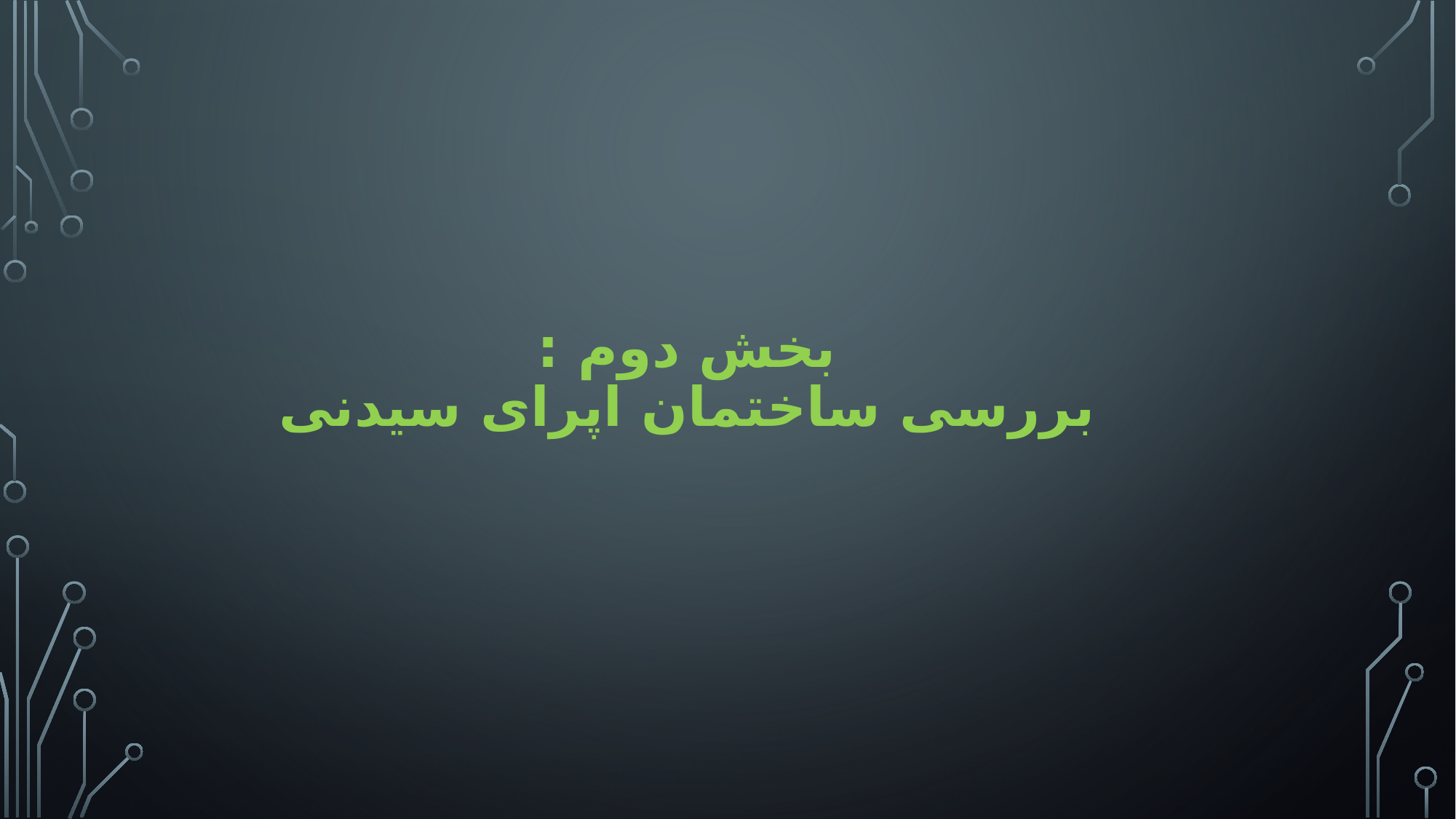

# بخش دوم : بررسی ساختمان اپرای سیدنی